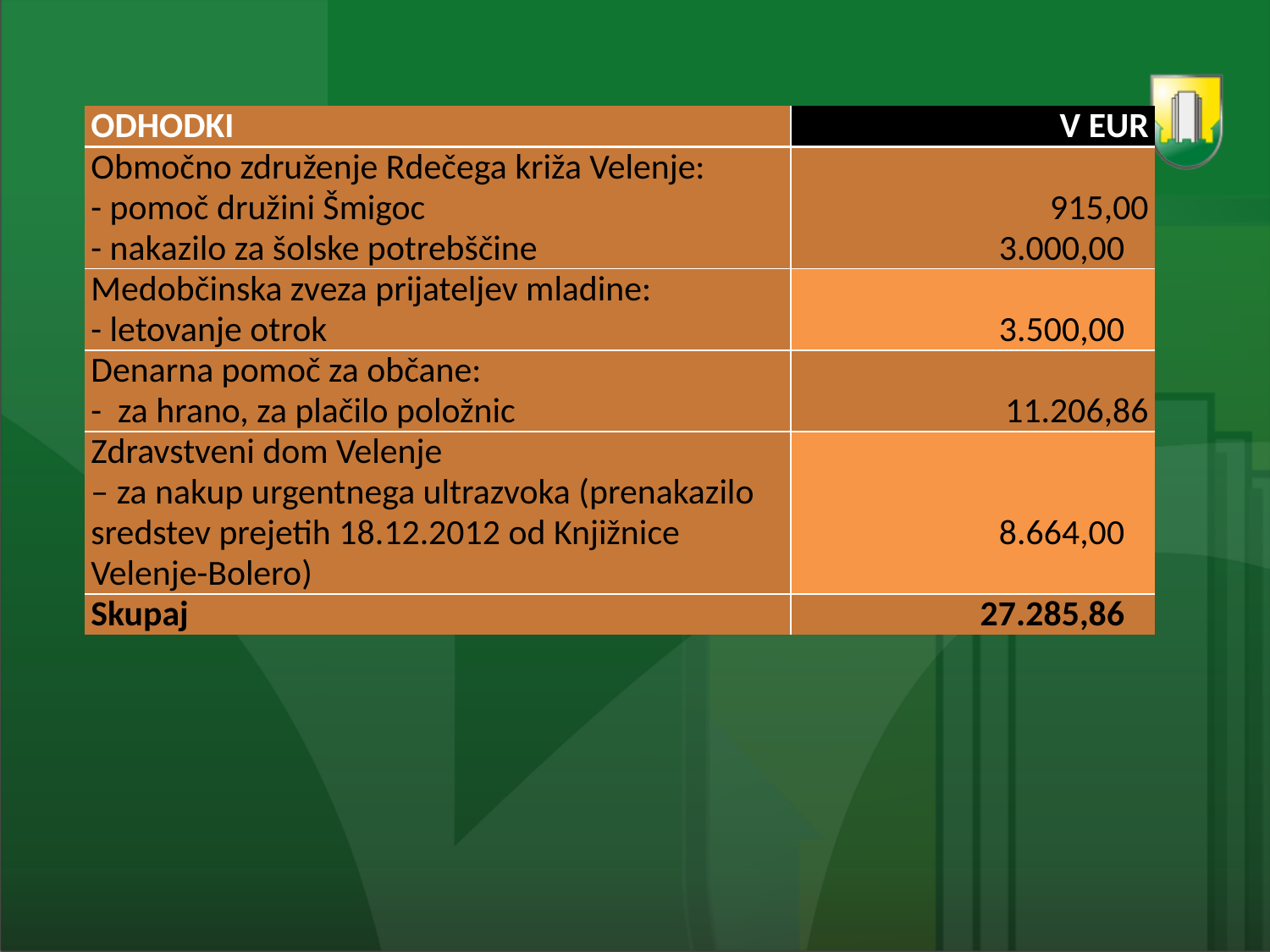

| ODHODKI | V EUR |
| --- | --- |
| Območno združenje Rdečega križa Velenje: - pomoč družini Šmigoc - nakazilo za šolske potrebščine | 915,00 3.000,00 |
| Medobčinska zveza prijateljev mladine: - letovanje otrok | 3.500,00 |
| Denarna pomoč za občane: - za hrano, za plačilo položnic | 11.206,86 |
| Zdravstveni dom Velenje – za nakup urgentnega ultrazvoka (prenakazilo sredstev prejetih 18.12.2012 od Knjižnice Velenje-Bolero) | 8.664,00 |
| Skupaj | 27.285,86 |